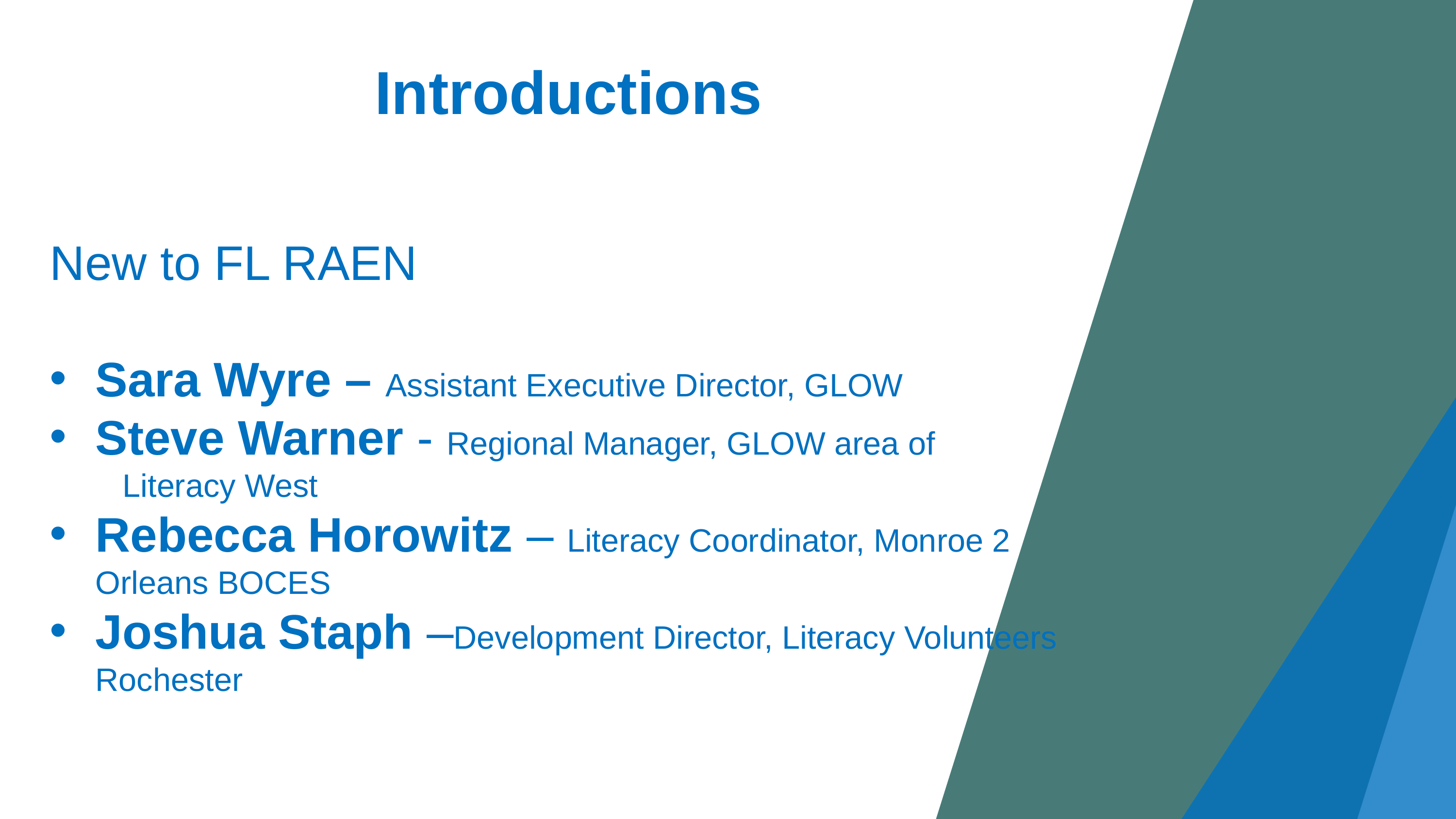

Introductions

New to FL RAEN

Sara Wyre – Assistant Executive Director, GLOW
Steve Warner - Regional Manager, GLOW area of
	Literacy West
Rebecca Horowitz – Literacy Coordinator, Monroe 2 Orleans BOCES
Joshua Staph –Development Director, Literacy Volunteers Rochester